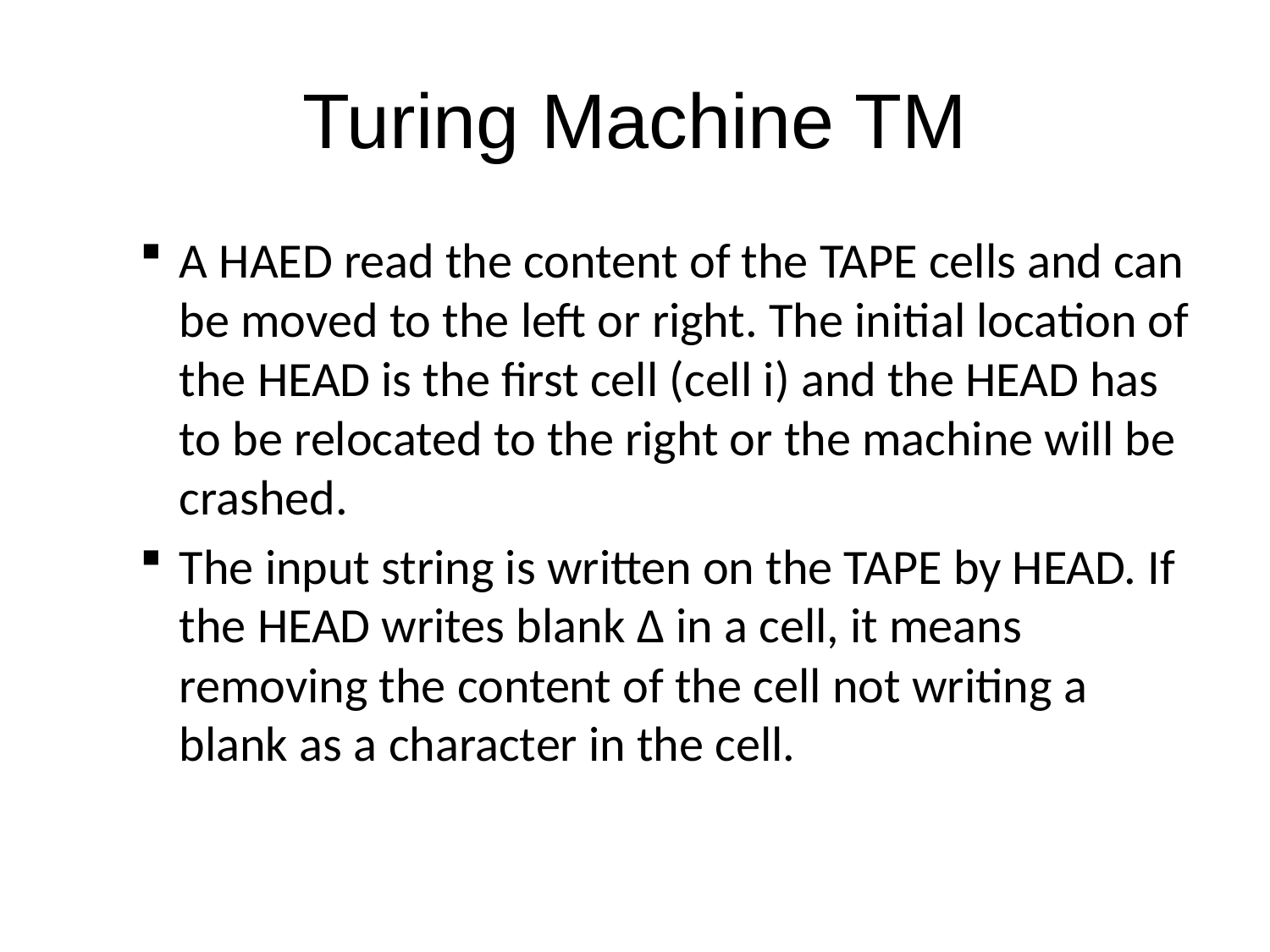

# Turing Machine TM
A HAED read the content of the TAPE cells and can be moved to the left or right. The initial location of the HEAD is the first cell (cell i) and the HEAD has to be relocated to the right or the machine will be crashed.
The input string is written on the TAPE by HEAD. If the HEAD writes blank Δ in a cell, it means removing the content of the cell not writing a blank as a character in the cell.